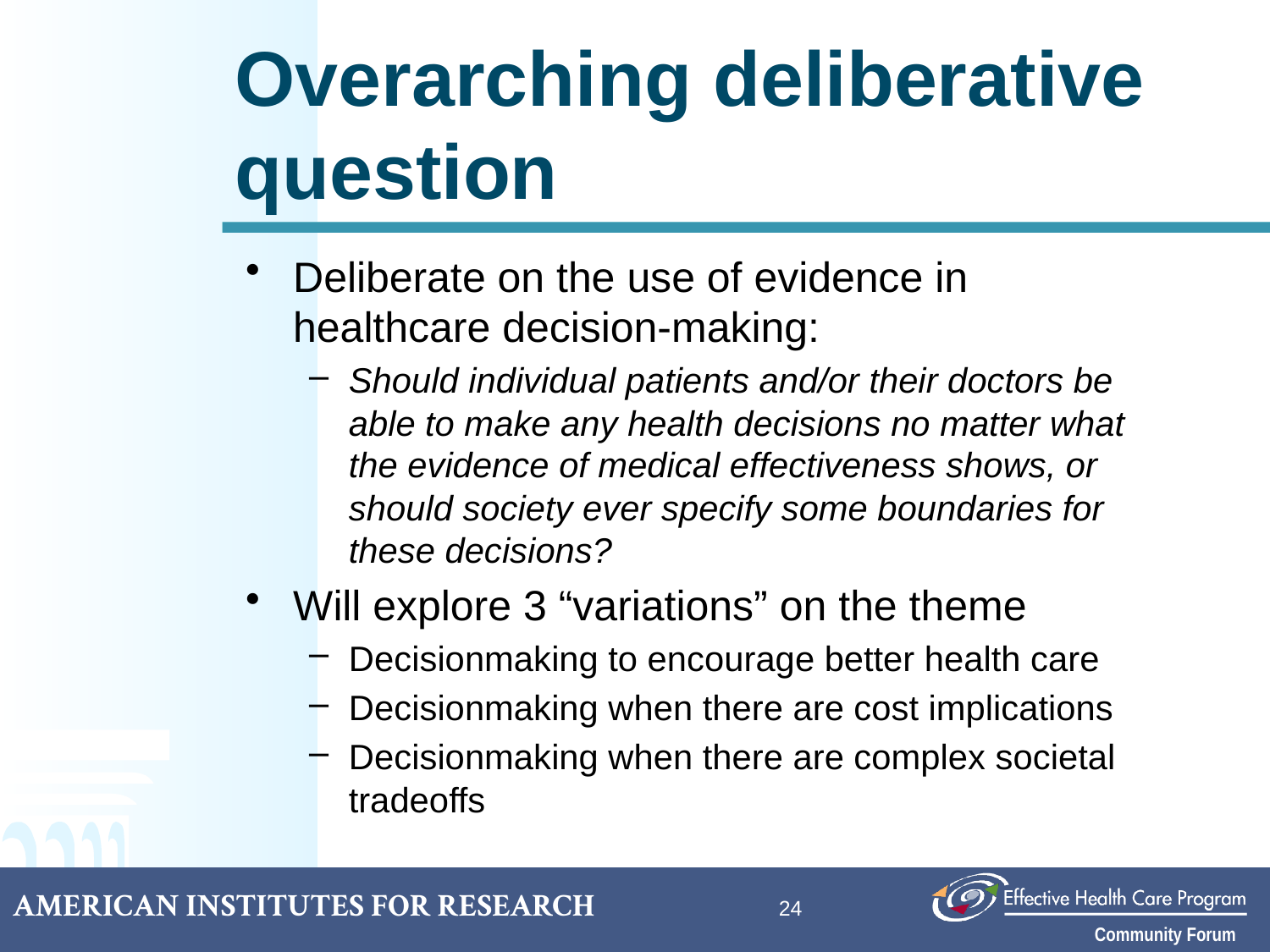

# Overarching deliberative question
Deliberate on the use of evidence in healthcare decision-making:
Should individual patients and/or their doctors be able to make any health decisions no matter what the evidence of medical effectiveness shows, or should society ever specify some boundaries for these decisions?
Will explore 3 “variations” on the theme
Decisionmaking to encourage better health care
Decisionmaking when there are cost implications
Decisionmaking when there are complex societal tradeoffs